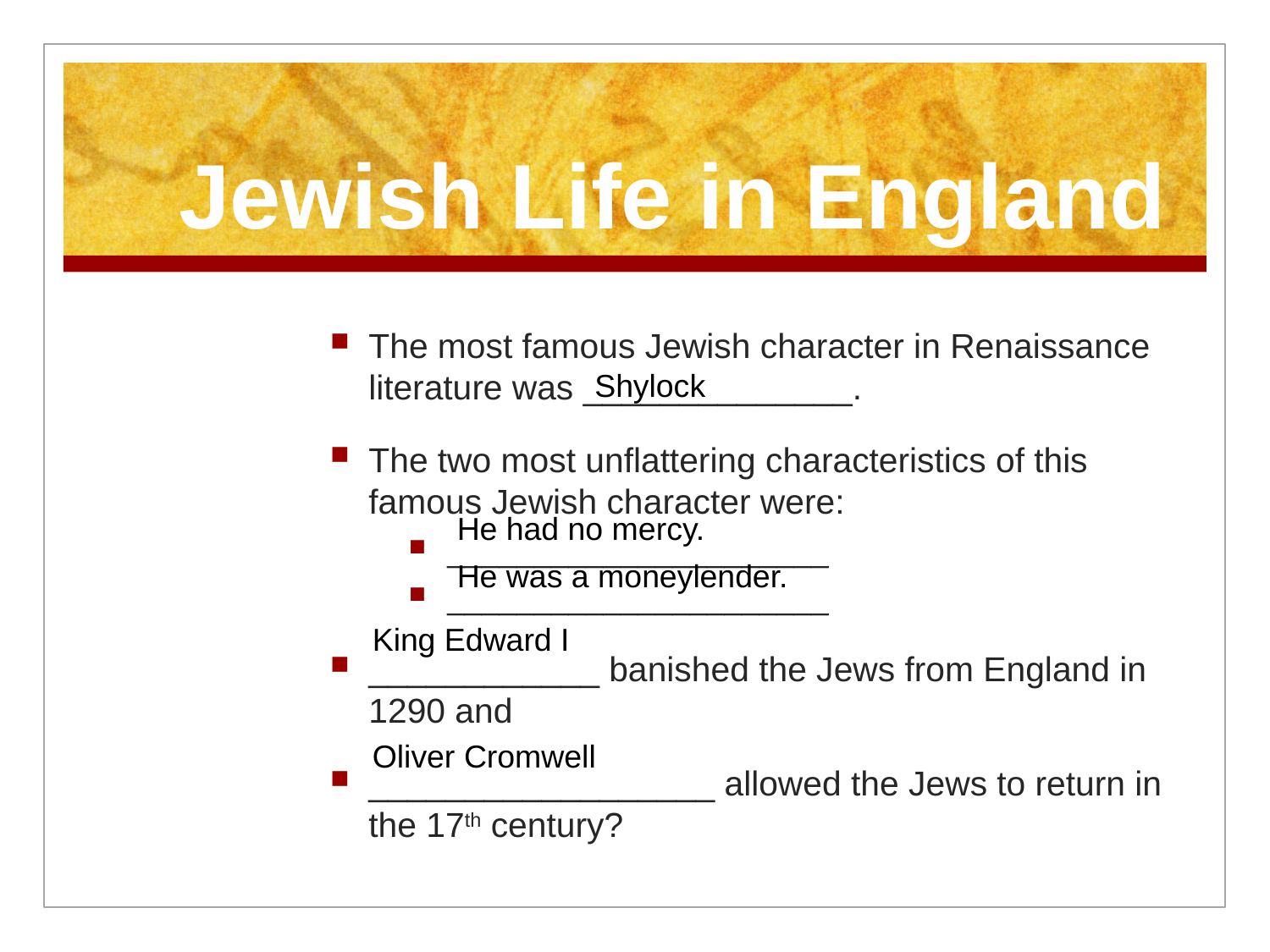

# Jewish Life in England
The most famous Jewish character in Renaissance literature was ______________.
The two most unflattering characteristics of this famous Jewish character were:
______________________
______________________
____________ banished the Jews from England in 1290 and
__________________ allowed the Jews to return in the 17th century?
Shylock
He had no mercy.

He was a moneylender.
King Edward I
Oliver Cromwell